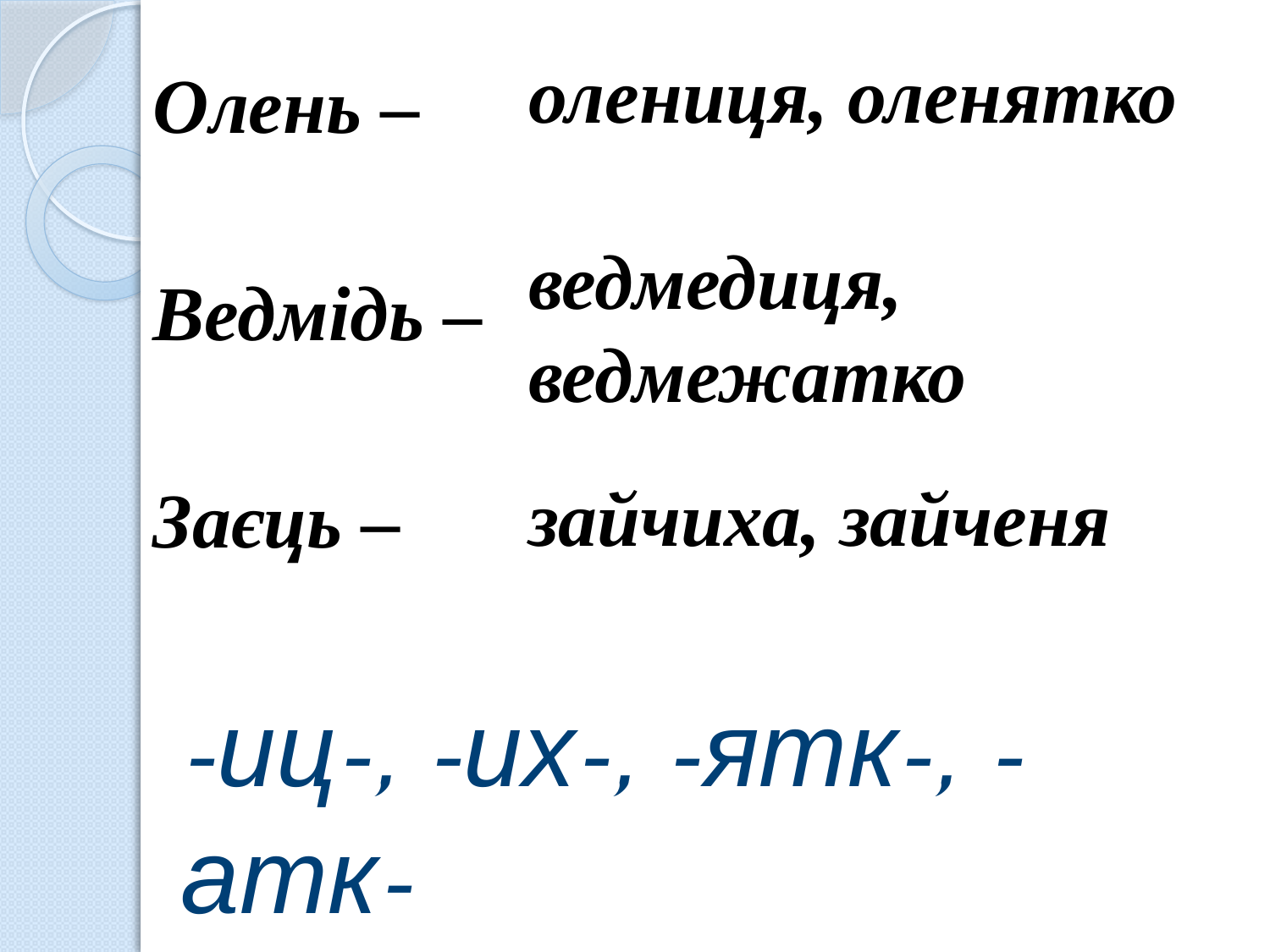

олениця, оленятко

ведмедиця,
ведмежатко

зайчиха, зайченя
Олень –

Ведмідь –

Заєць –

-иц-, -их-, -ятк-, -атк-